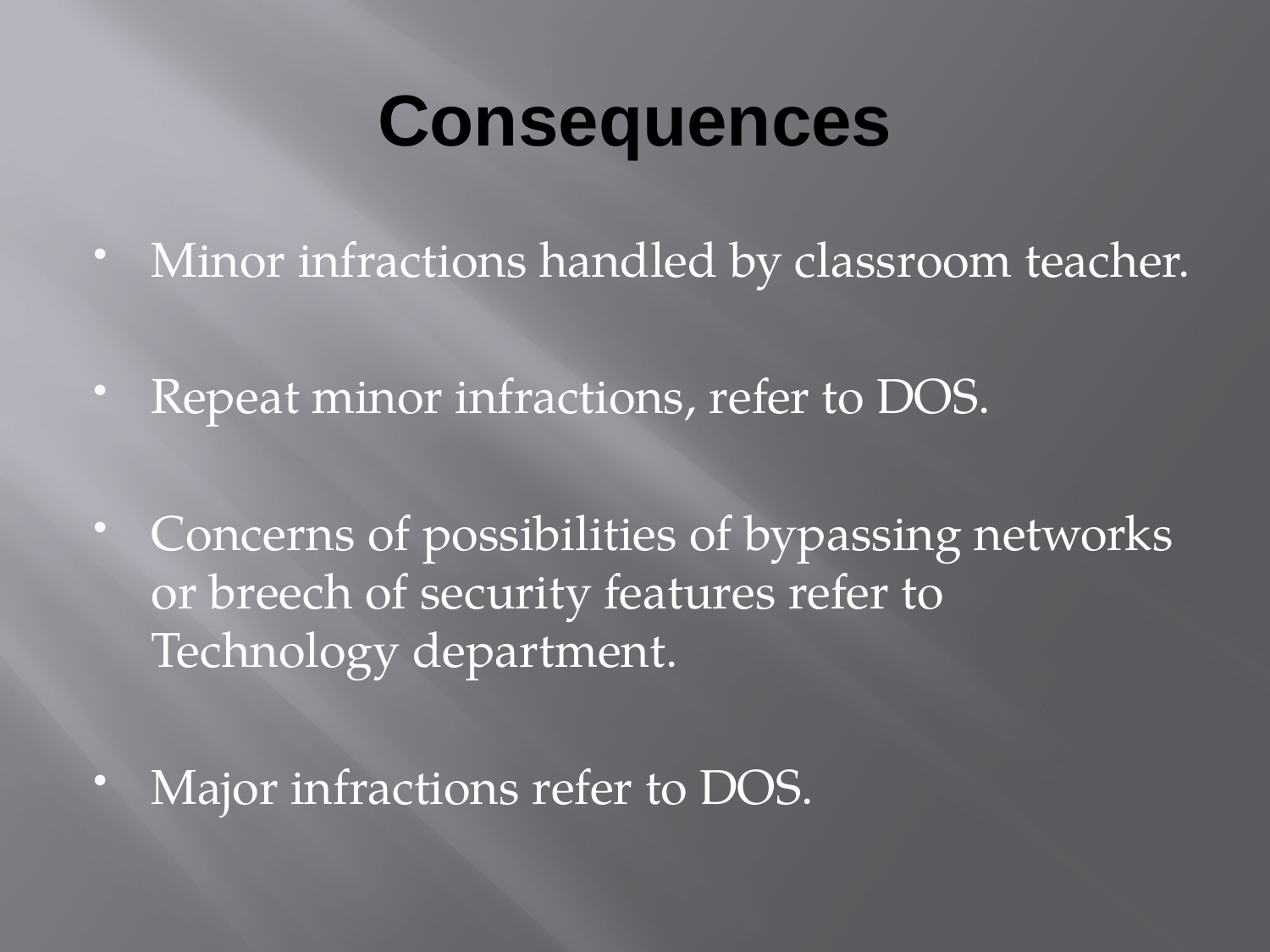

# Consequences
Minor infractions handled by classroom teacher.

Repeat minor infractions, refer to DOS.

Concerns of possibilities of bypassing networks or breech of security features refer to Technology department.

Major infractions refer to DOS.